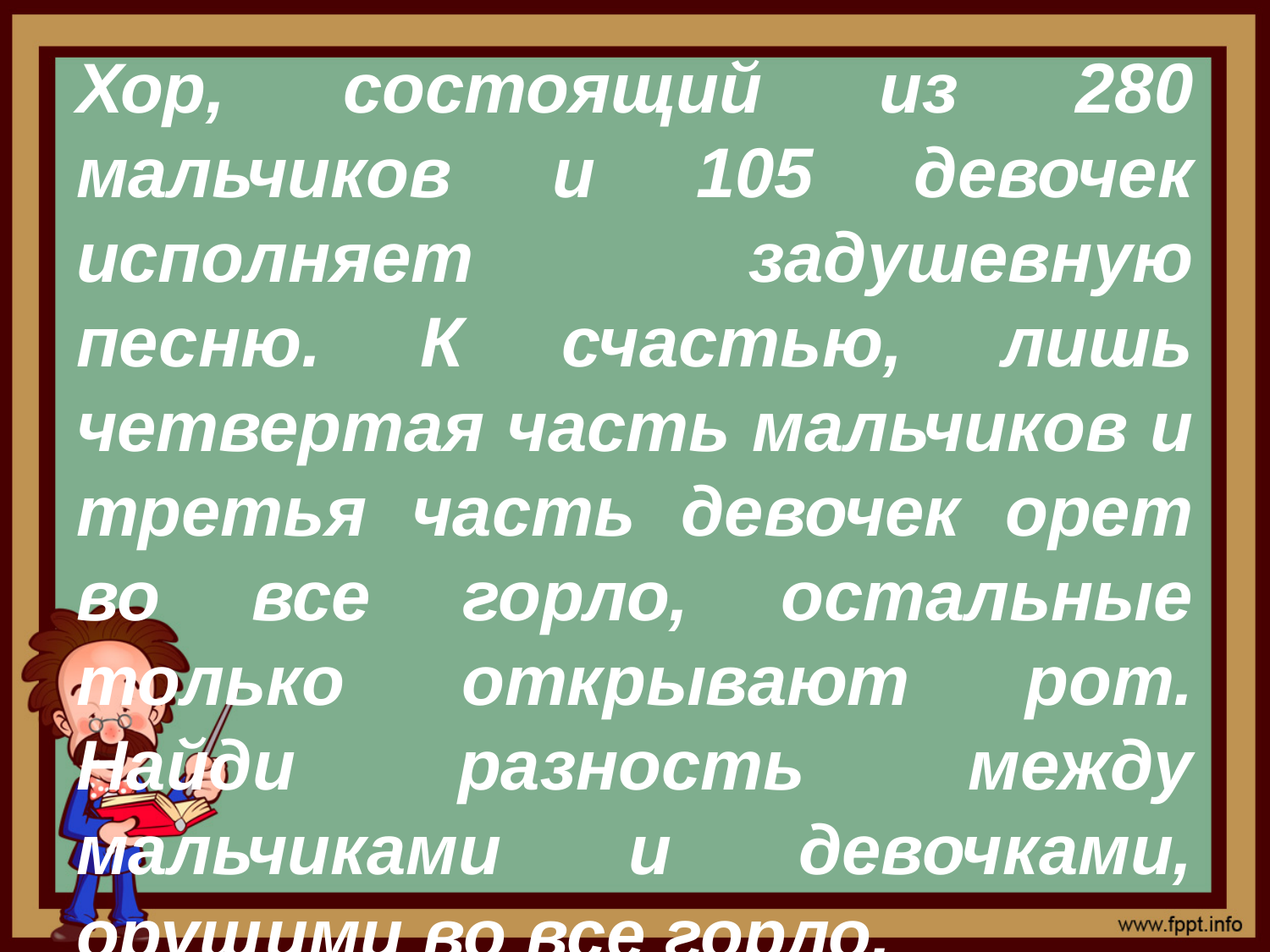

Хор, состоящий из 280 мальчиков и 105 девочек исполняет задушевную песню. К счастью, лишь четвертая часть мальчиков и третья часть девочек орет во все горло, остальные только открывают рот. Найди разность между мальчиками и девочками, орущими во все горло.

#